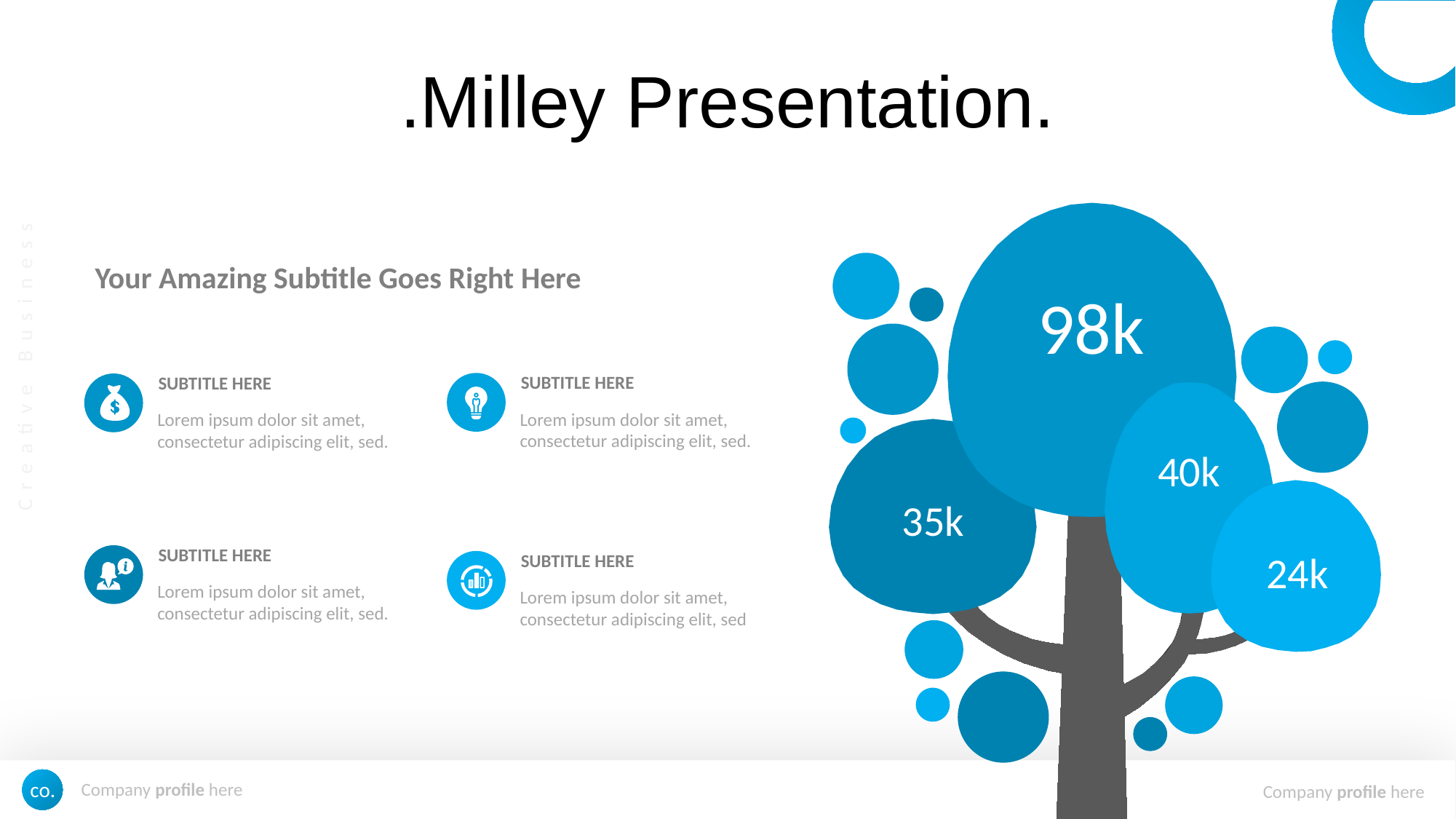

.Milley Presentation.

Your Amazing Subtitle Goes Right Here
98k
SUBTITLE HERE
SUBTITLE HERE

Lorem ipsum dolor sit amet, consectetur adipiscing elit, sed.
Lorem ipsum dolor sit amet, consectetur adipiscing elit, sed.
40k
35k
SUBTITLE HERE
24k
SUBTITLE HERE

Lorem ipsum dolor sit amet, consectetur adipiscing elit, sed.
Lorem ipsum dolor sit amet, consectetur adipiscing elit, sed